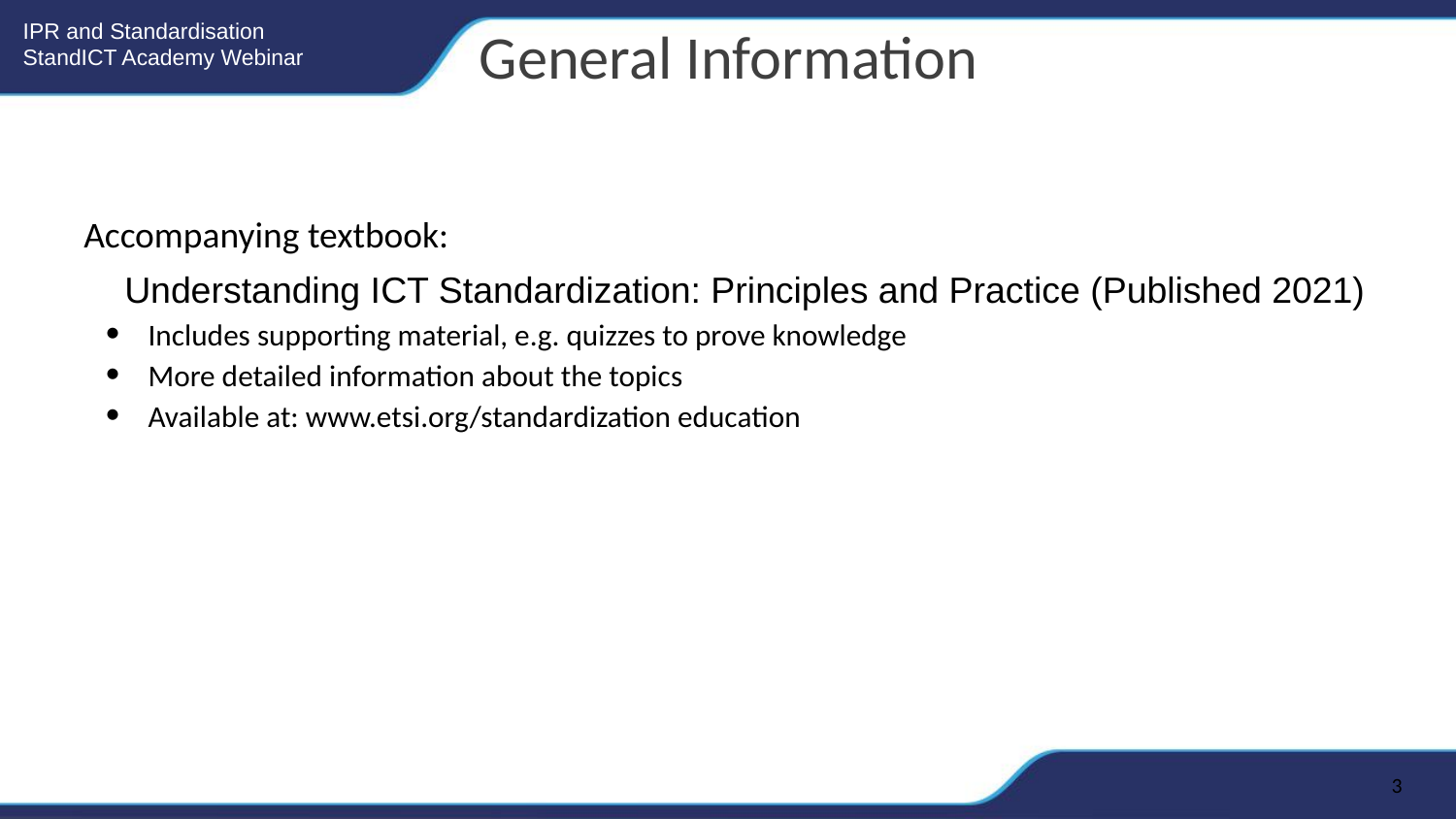

General Information
Accompanying textbook:
Understanding ICT Standardization: Principles and Practice (Published 2021)
Includes supporting material, e.g. quizzes to prove knowledge
More detailed information about the topics
Available at: www.etsi.org/standardization education